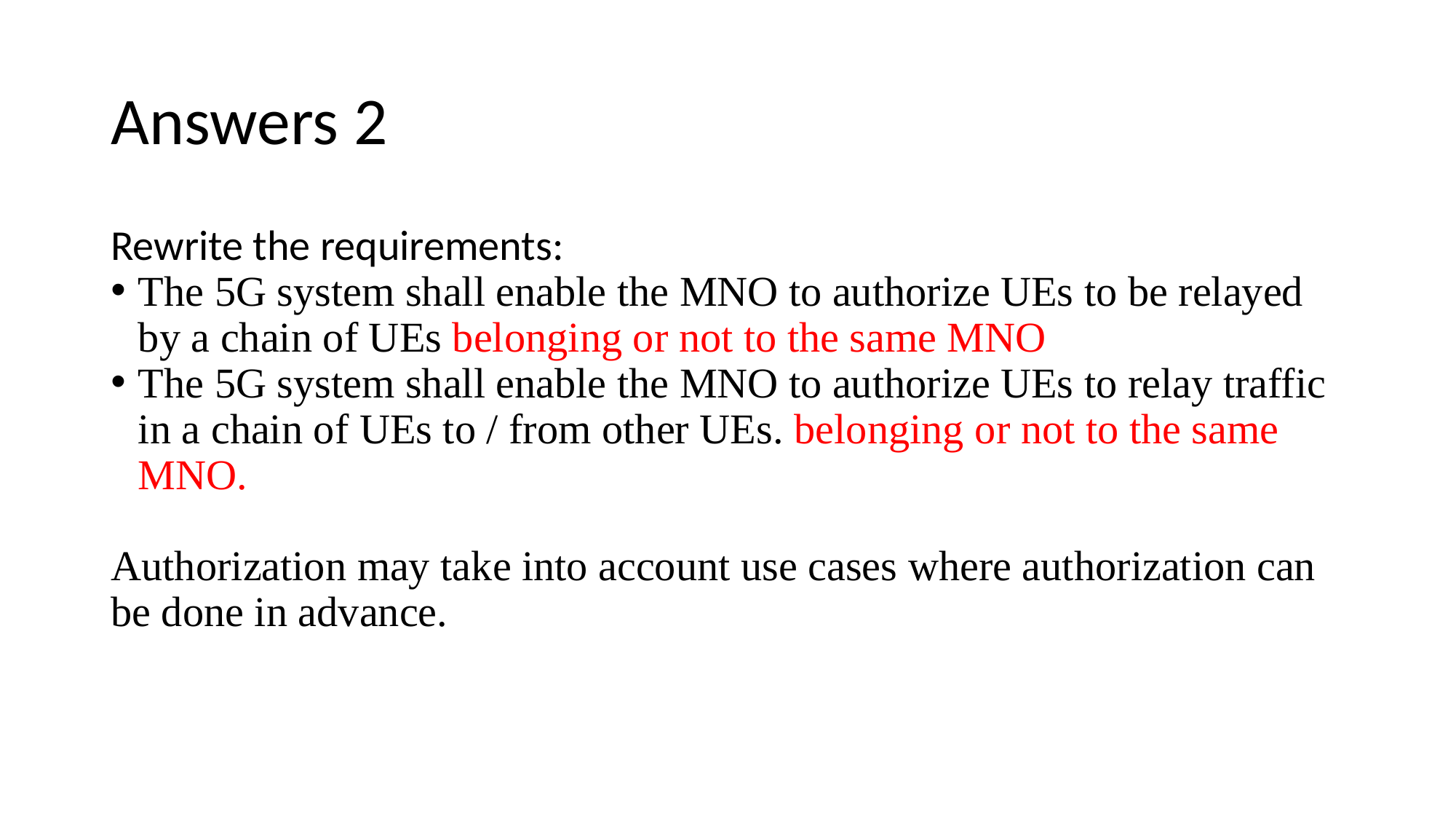

# Answers 2
Rewrite the requirements:
The 5G system shall enable the MNO to authorize UEs to be relayed by a chain of UEs belonging or not to the same MNO
The 5G system shall enable the MNO to authorize UEs to relay traffic in a chain of UEs to / from other UEs. belonging or not to the same MNO.

Authorization may take into account use cases where authorization can be done in advance.